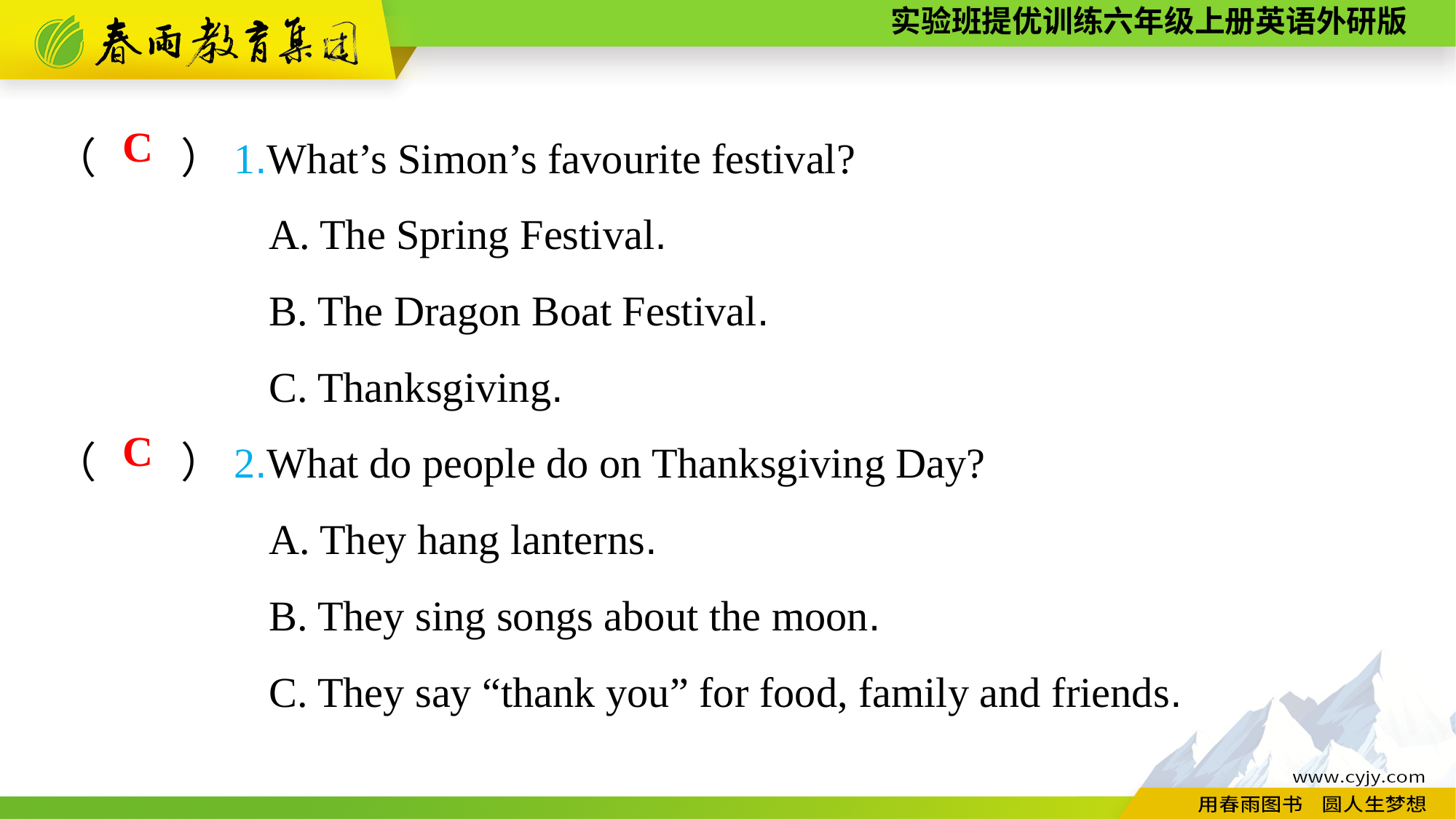

（　　）1.What’s Simon’s favourite festival?
A. The Spring Festival.
B. The Dragon Boat Festival.
C. Thanksgiving.
C
（　　）2.What do people do on Thanksgiving Day?
A. They hang lanterns.
B. They sing songs about the moon.
C. They say “thank you” for food, family and friends.
C